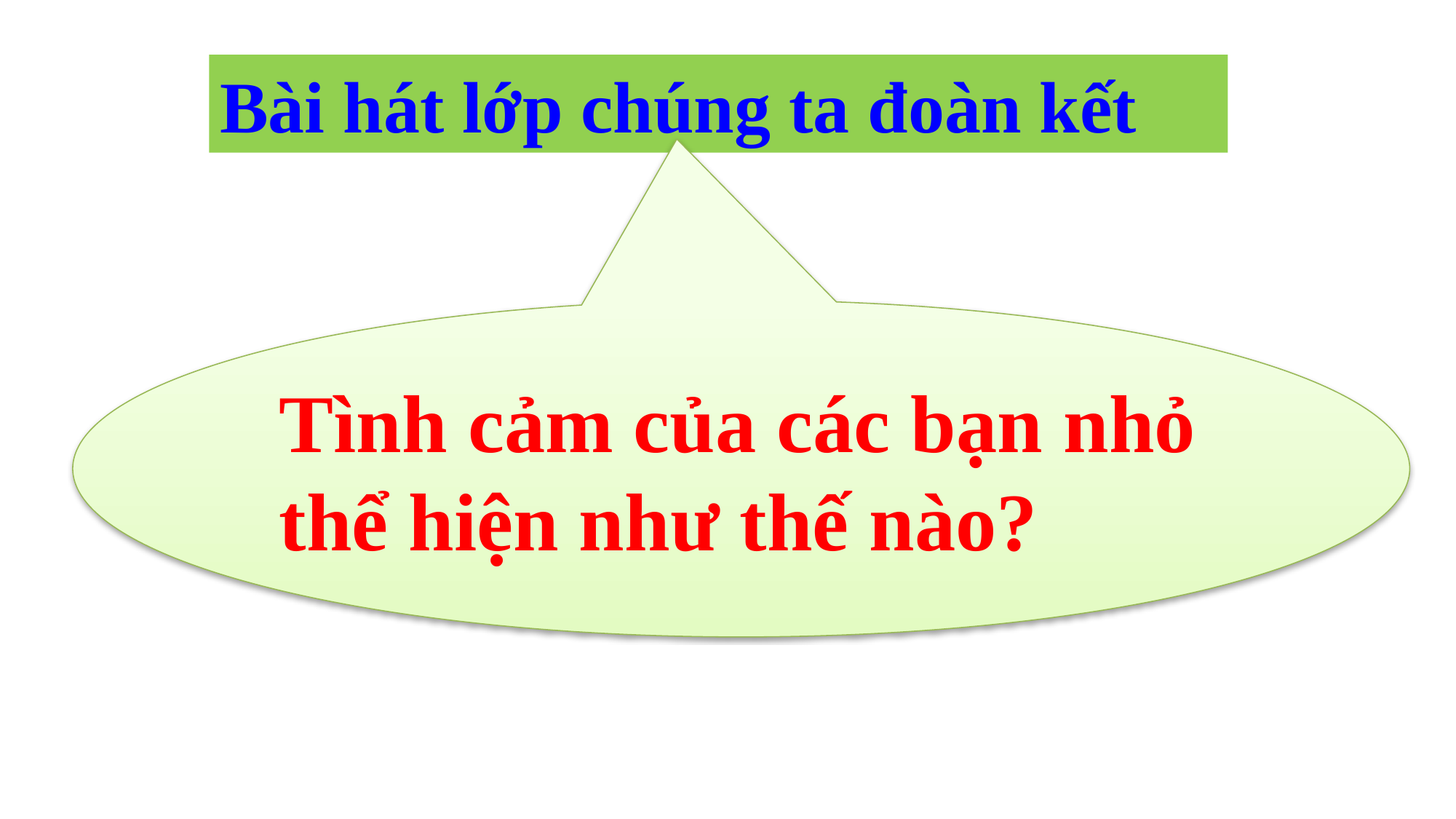

Bài hát lớp chúng ta đoàn kết
Tình cảm của các bạn nhỏ thể hiện như thế nào?